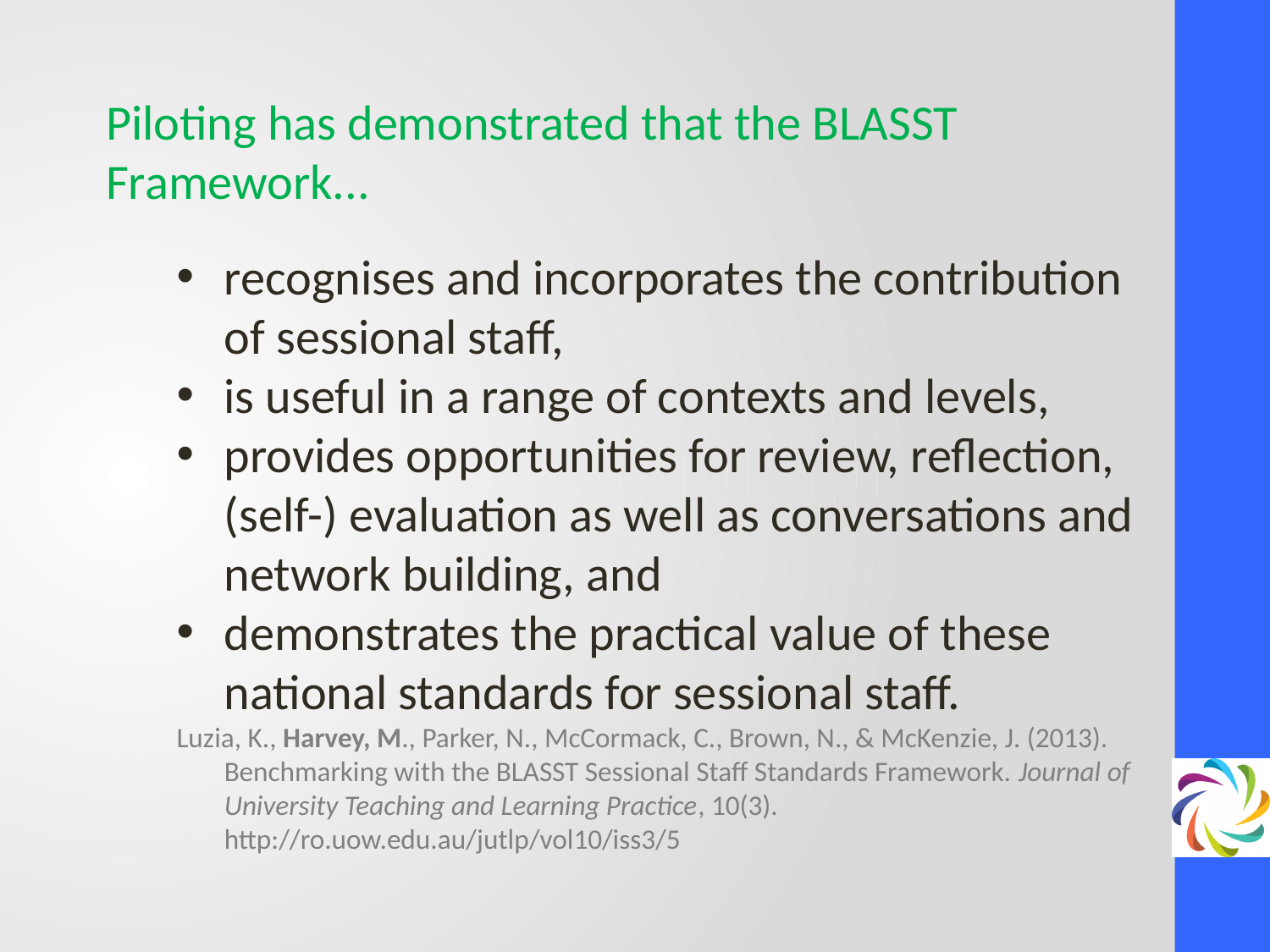

Piloting has demonstrated that the BLASST Framework...
recognises and incorporates the contribution of sessional staff,
is useful in a range of contexts and levels,
provides opportunities for review, reflection, (self-) evaluation as well as conversations and network building, and
demonstrates the practical value of these national standards for sessional staff.
Luzia, K., Harvey, M., Parker, N., McCormack, C., Brown, N., & McKenzie, J. (2013). Benchmarking with the BLASST Sessional Staff Standards Framework. Journal of University Teaching and Learning Practice, 10(3). http://ro.uow.edu.au/jutlp/vol10/iss3/5